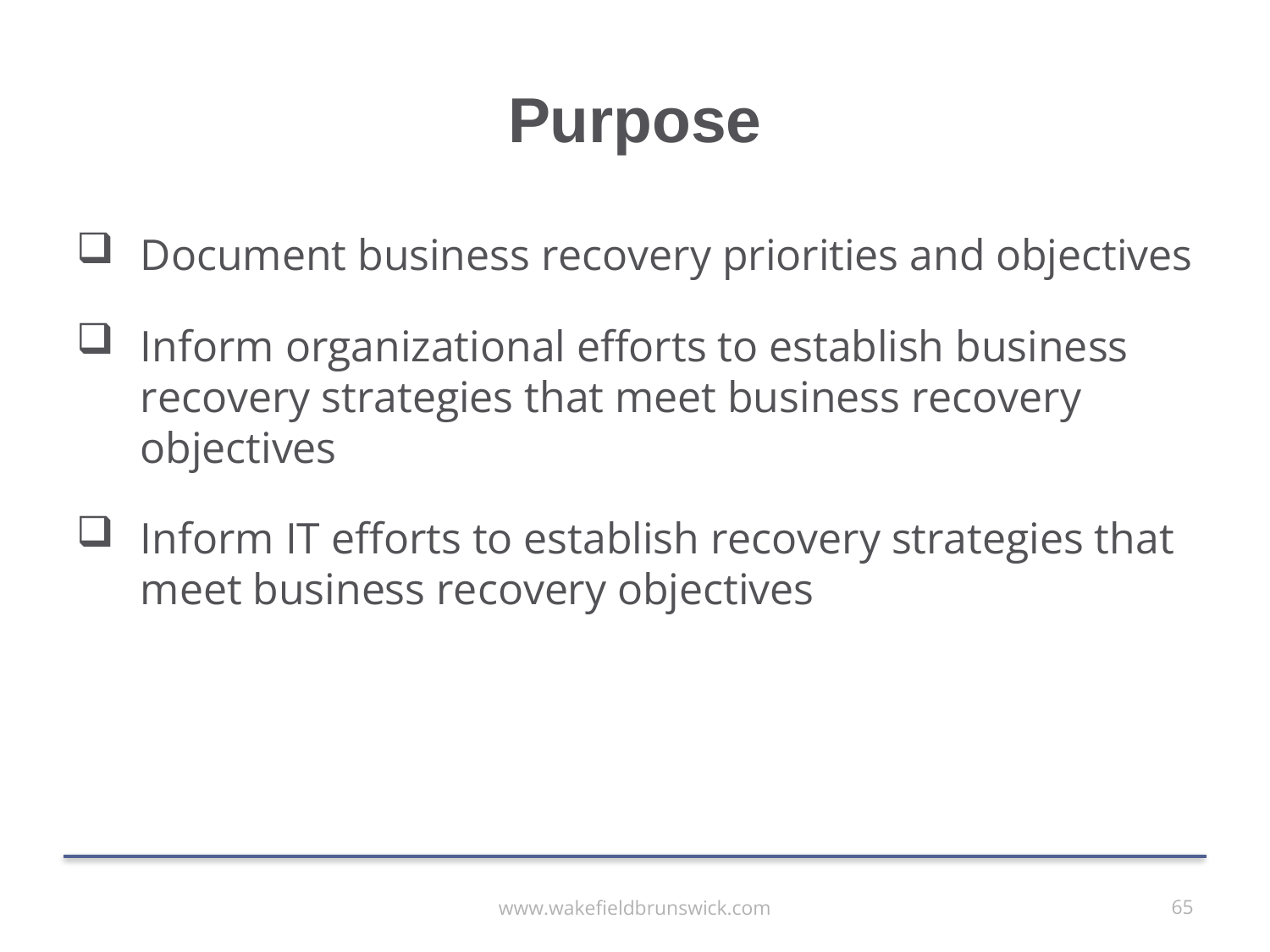

# Purpose
Document business recovery priorities and objectives
Inform organizational efforts to establish business recovery strategies that meet business recovery objectives
Inform IT efforts to establish recovery strategies that meet business recovery objectives
www.wakefieldbrunswick.com
65